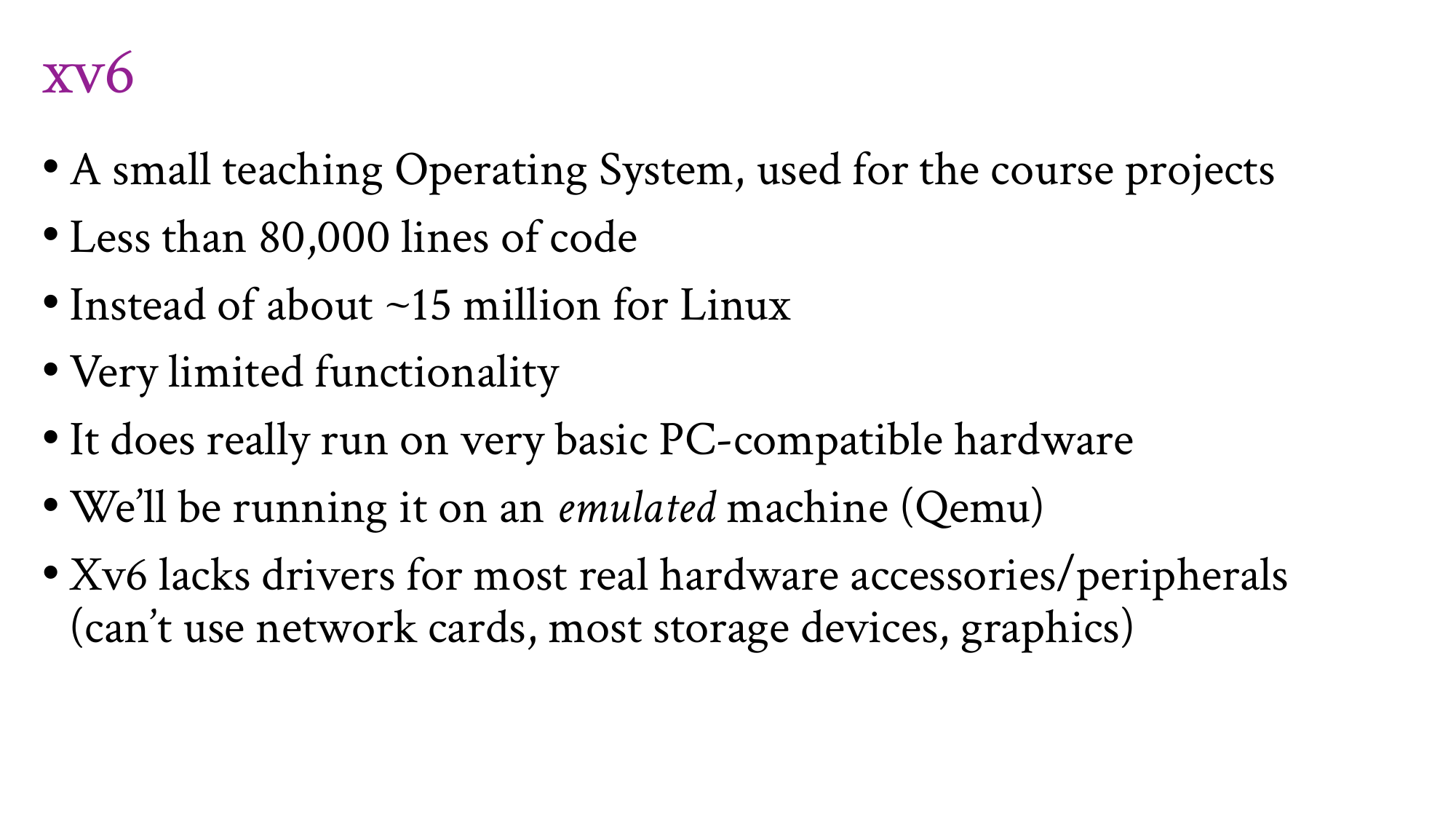

# xv6
A small teaching Operating System, used for the course projects
Less than 80,000 lines of code
Instead of about ~15 million for Linux
Very limited functionality
It does really run on very basic PC-compatible hardware
We’ll be running it on an emulated machine (Qemu)
Xv6 lacks drivers for most real hardware accessories/peripherals
(can’t use network cards, most storage devices, graphics)